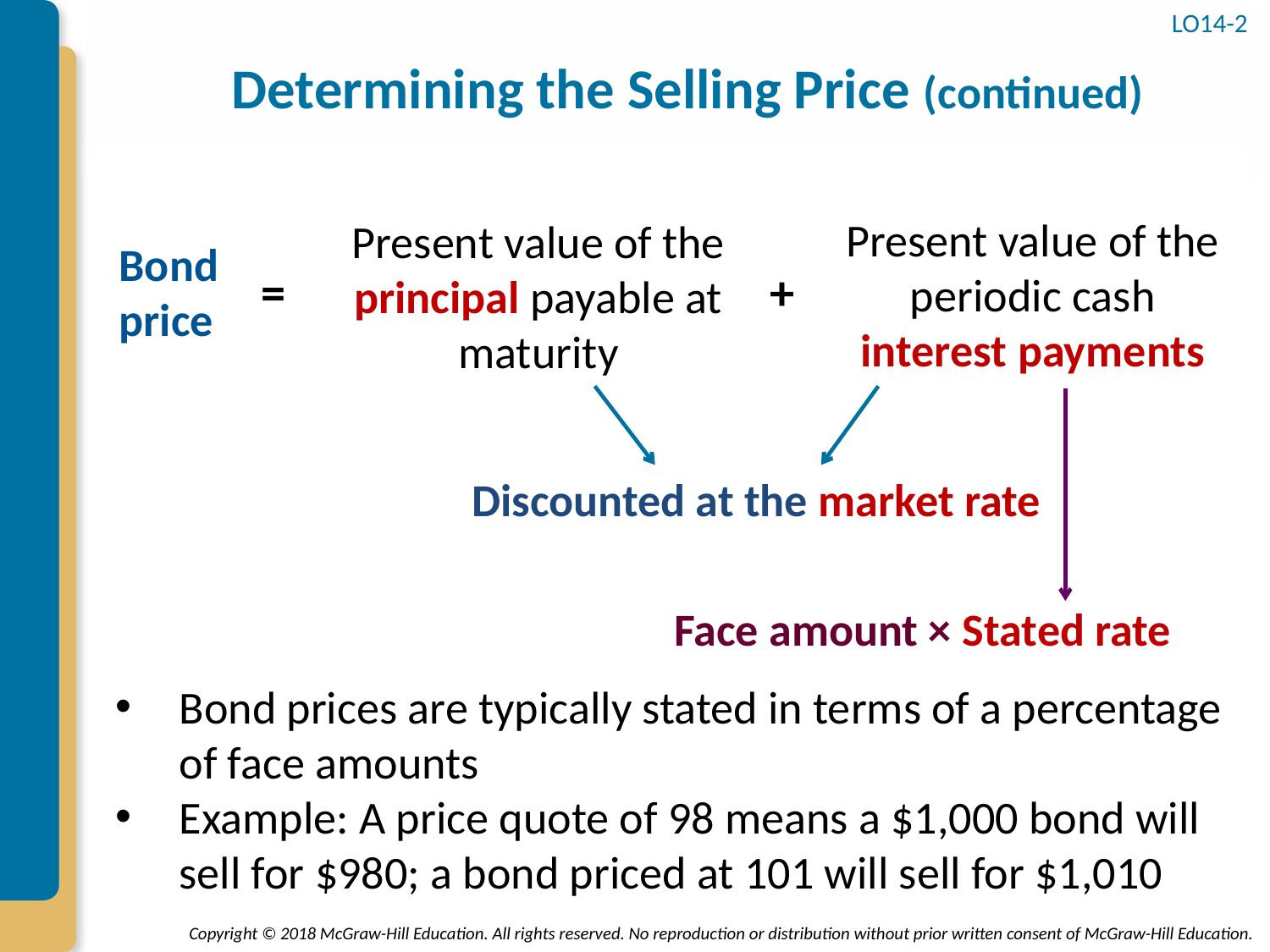

# Determining the Selling Price (continued)
LO14-2
Present value of the periodic cash interest payments
Present value of the principal payable at
maturity
Bond price
=
+
Discounted at the market rate
Face amount × Stated rate
Bond prices are typically stated in terms of a percentage of face amounts
Example: A price quote of 98 means a $1,000 bond will sell for $980; a bond priced at 101 will sell for $1,010